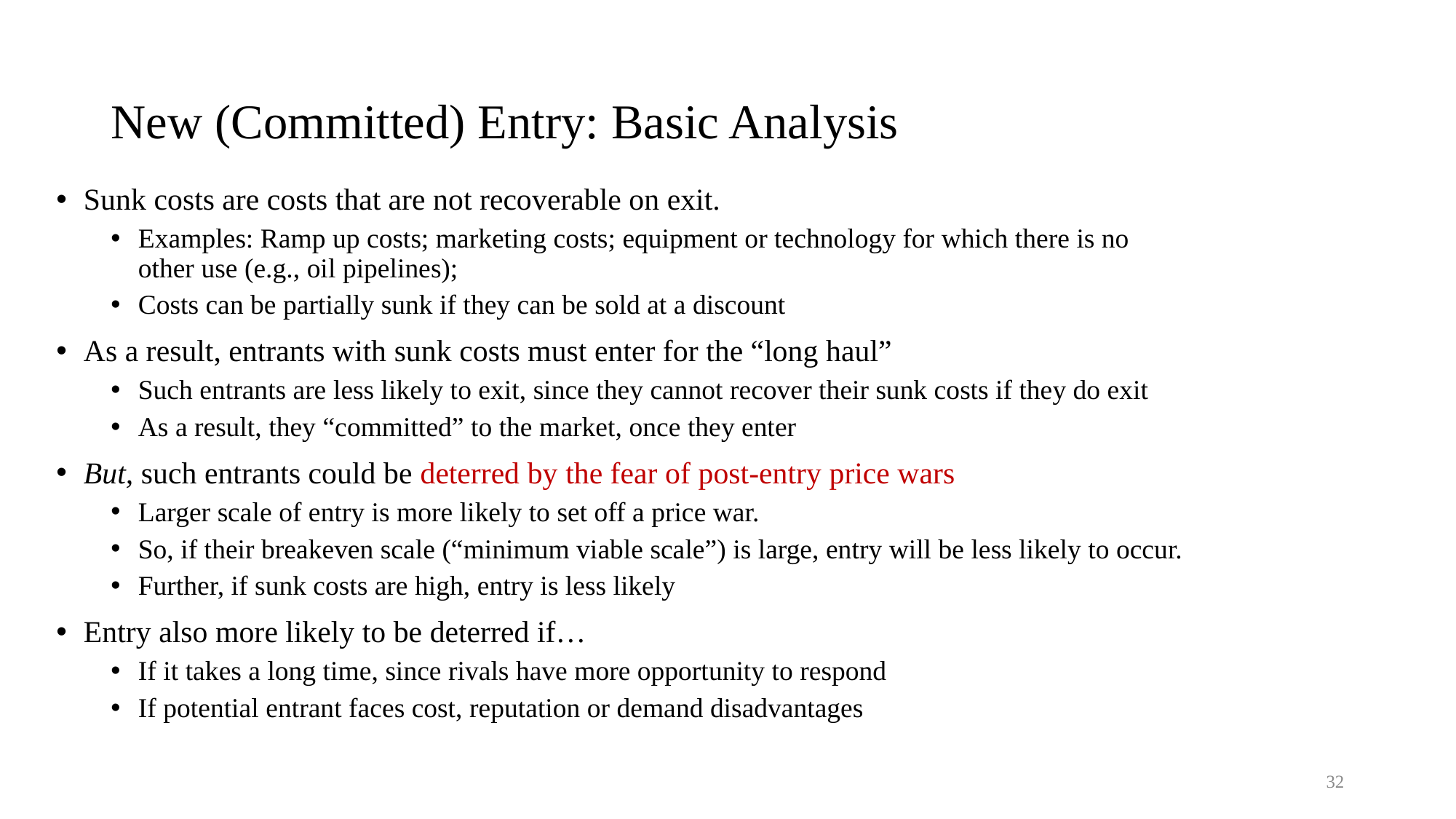

# New (Committed) Entry: Basic Analysis
Sunk costs are costs that are not recoverable on exit.
Examples: Ramp up costs; marketing costs; equipment or technology for which there is no other use (e.g., oil pipelines);
Costs can be partially sunk if they can be sold at a discount
As a result, entrants with sunk costs must enter for the “long haul”
Such entrants are less likely to exit, since they cannot recover their sunk costs if they do exit
As a result, they “committed” to the market, once they enter
But, such entrants could be deterred by the fear of post-entry price wars
Larger scale of entry is more likely to set off a price war.
So, if their breakeven scale (“minimum viable scale”) is large, entry will be less likely to occur.
Further, if sunk costs are high, entry is less likely
Entry also more likely to be deterred if…
If it takes a long time, since rivals have more opportunity to respond
If potential entrant faces cost, reputation or demand disadvantages

32